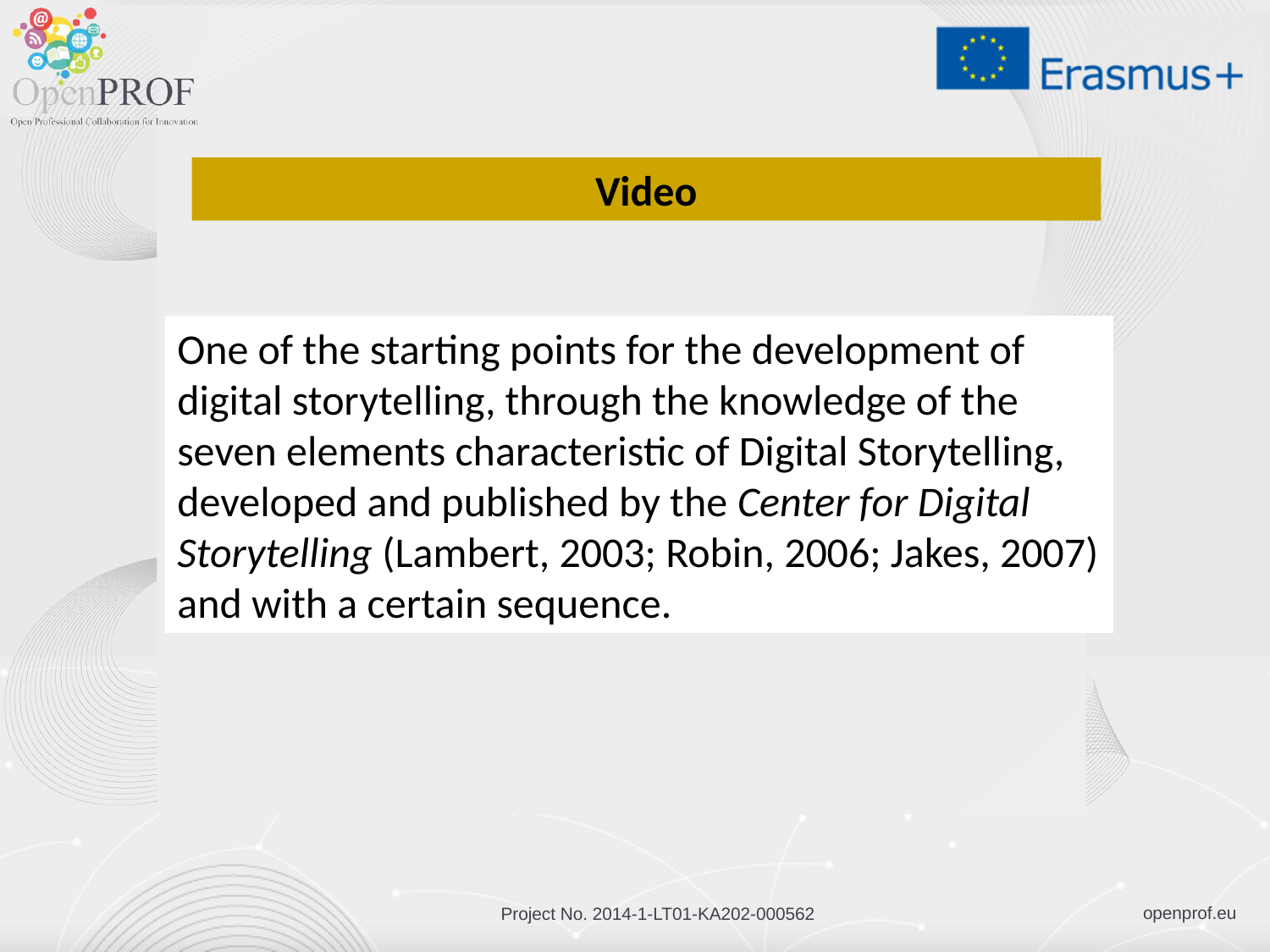

Video
One of the starting points for the development of digital storytelling, through the knowledge of the seven elements characteristic of Digital Storytelling, developed and published by the Center for Digital Storytelling (Lambert, 2003; Robin, 2006; Jakes, 2007) and with a certain sequence.